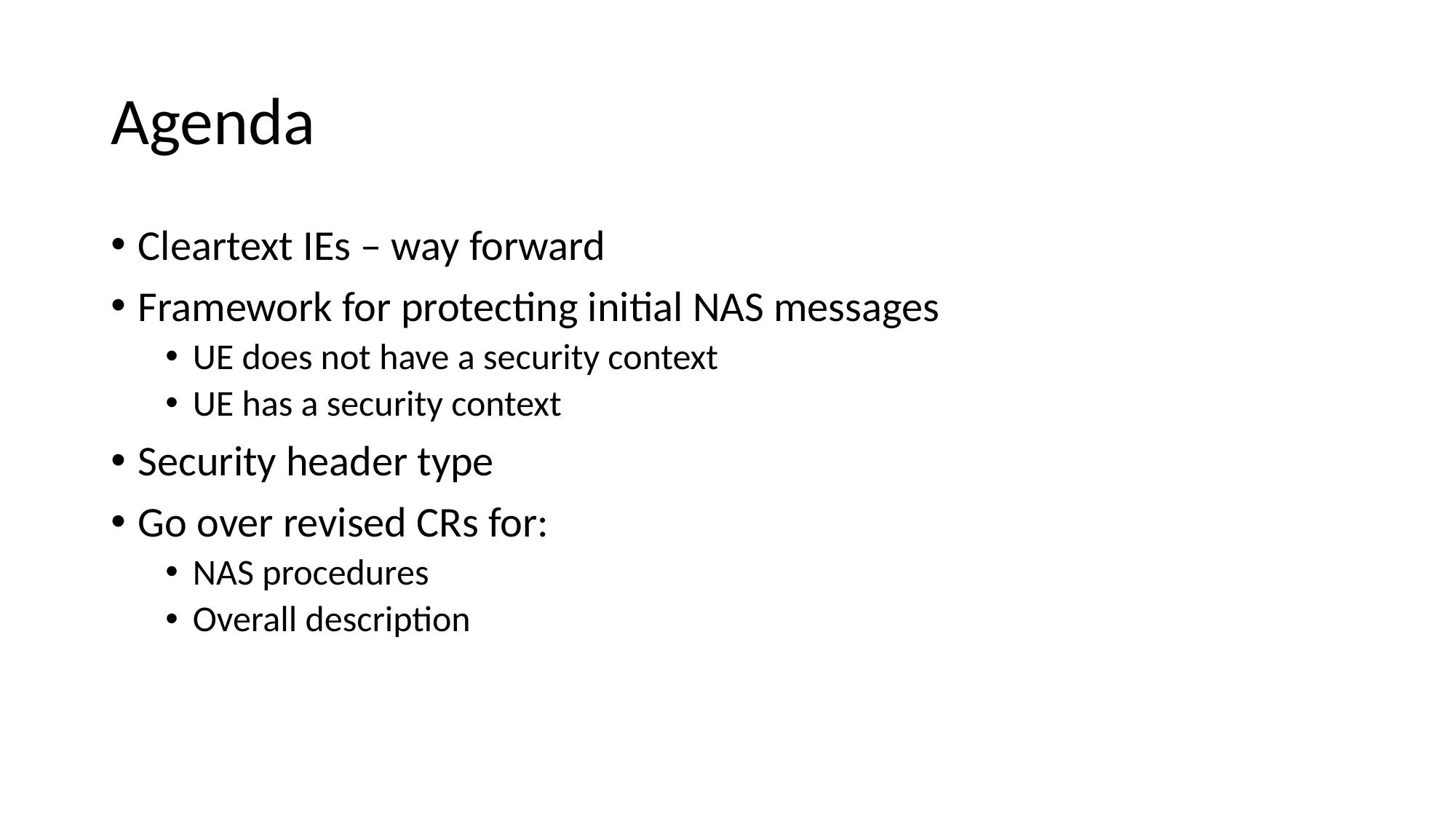

# Agenda
Cleartext IEs – way forward
Framework for protecting initial NAS messages
UE does not have a security context
UE has a security context
Security header type
Go over revised CRs for:
NAS procedures
Overall description